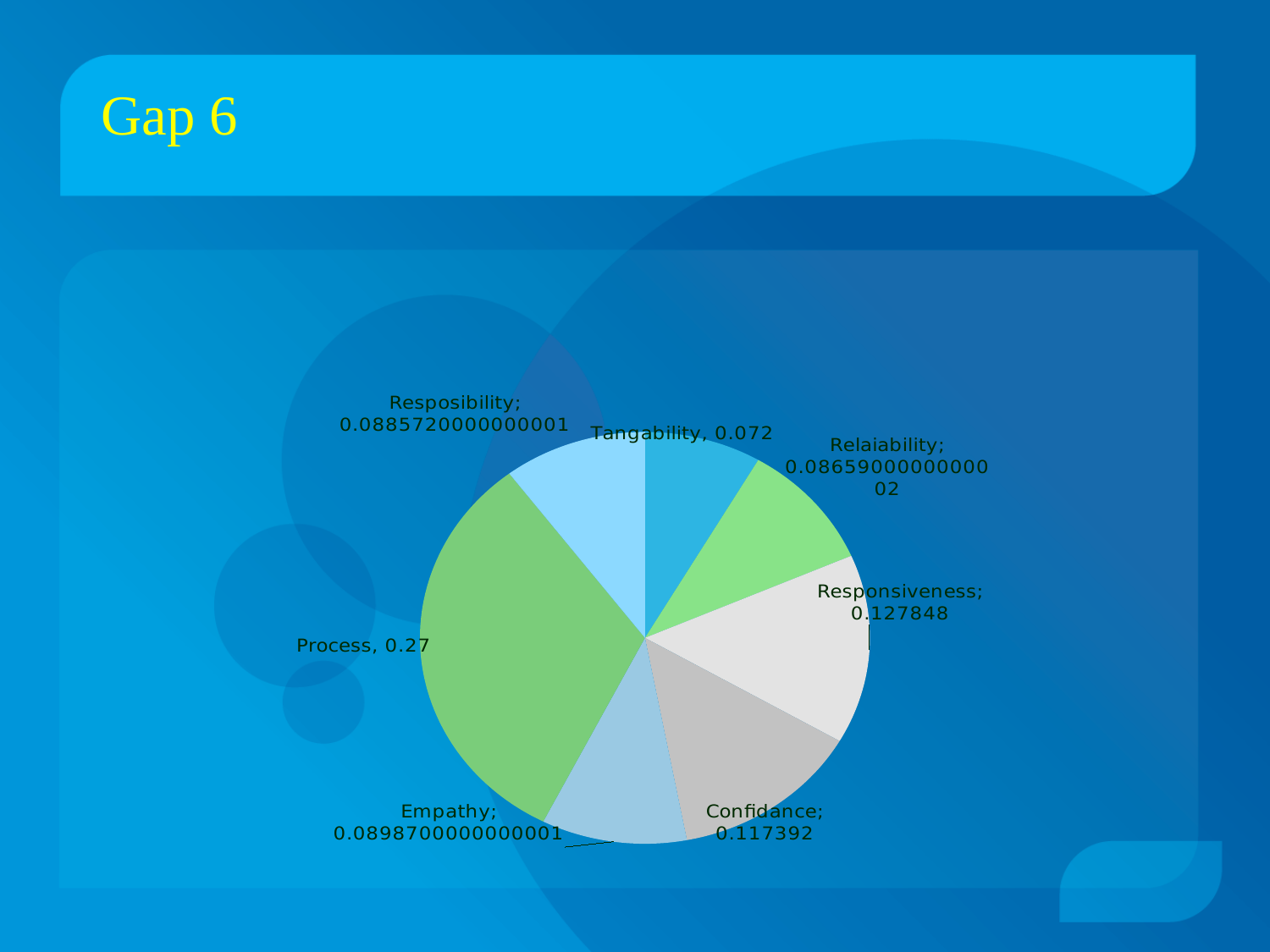

Gap 6

### Chart

| Category | Weighted average |
|---|---|
| Tangability | 0.07228499999999993 |
| Relaiability | 0.08659000000000021 |
| Responsiveness | 0.127848 |
| Confidance | 0.11739199999999997 |
| Empathy | 0.08987000000000005 |
| Process | 0.27712700000000007 |
| Resposibility | 0.08857200000000007 |